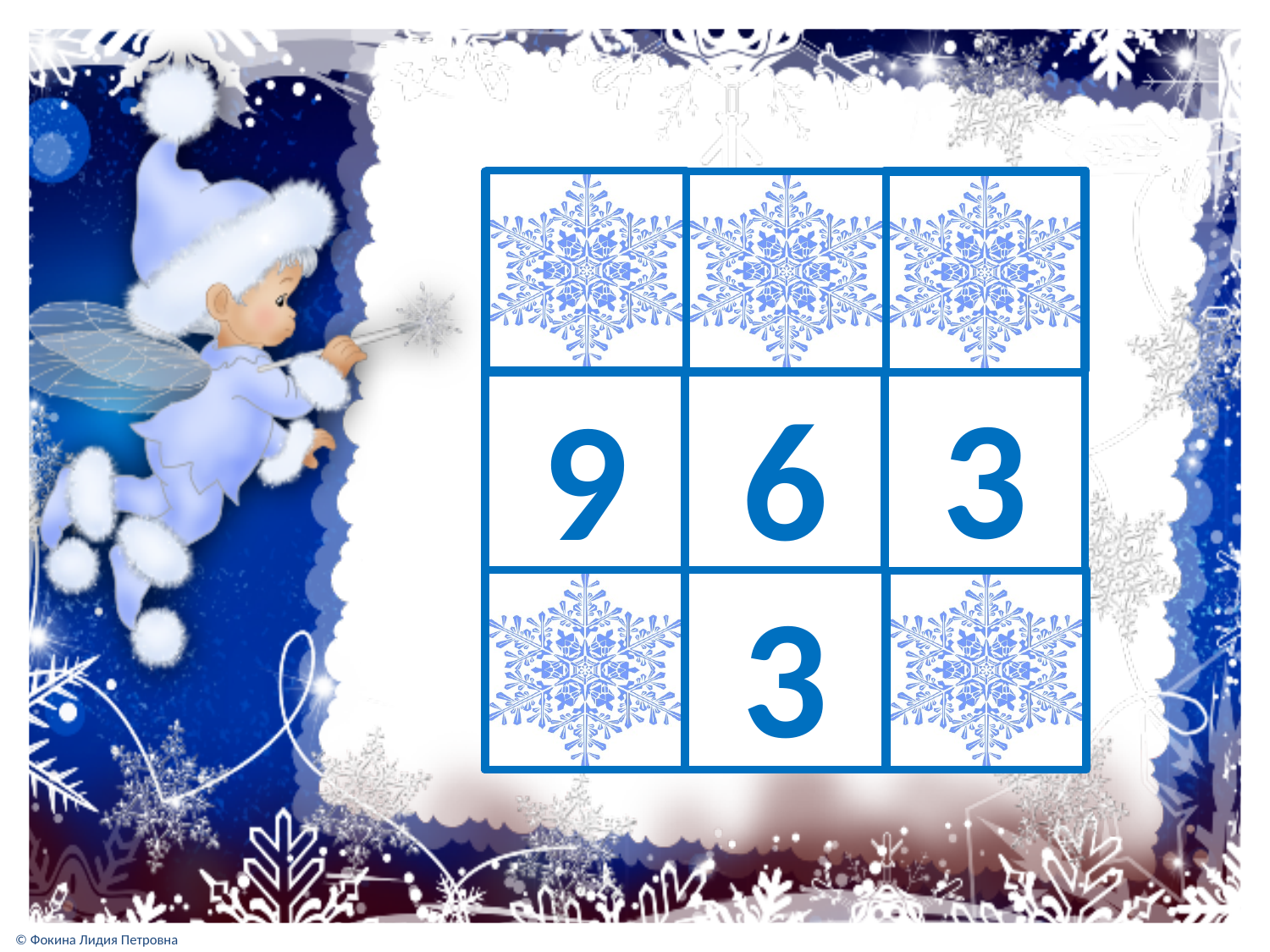

6

3

9

3
9
6

6

3

9